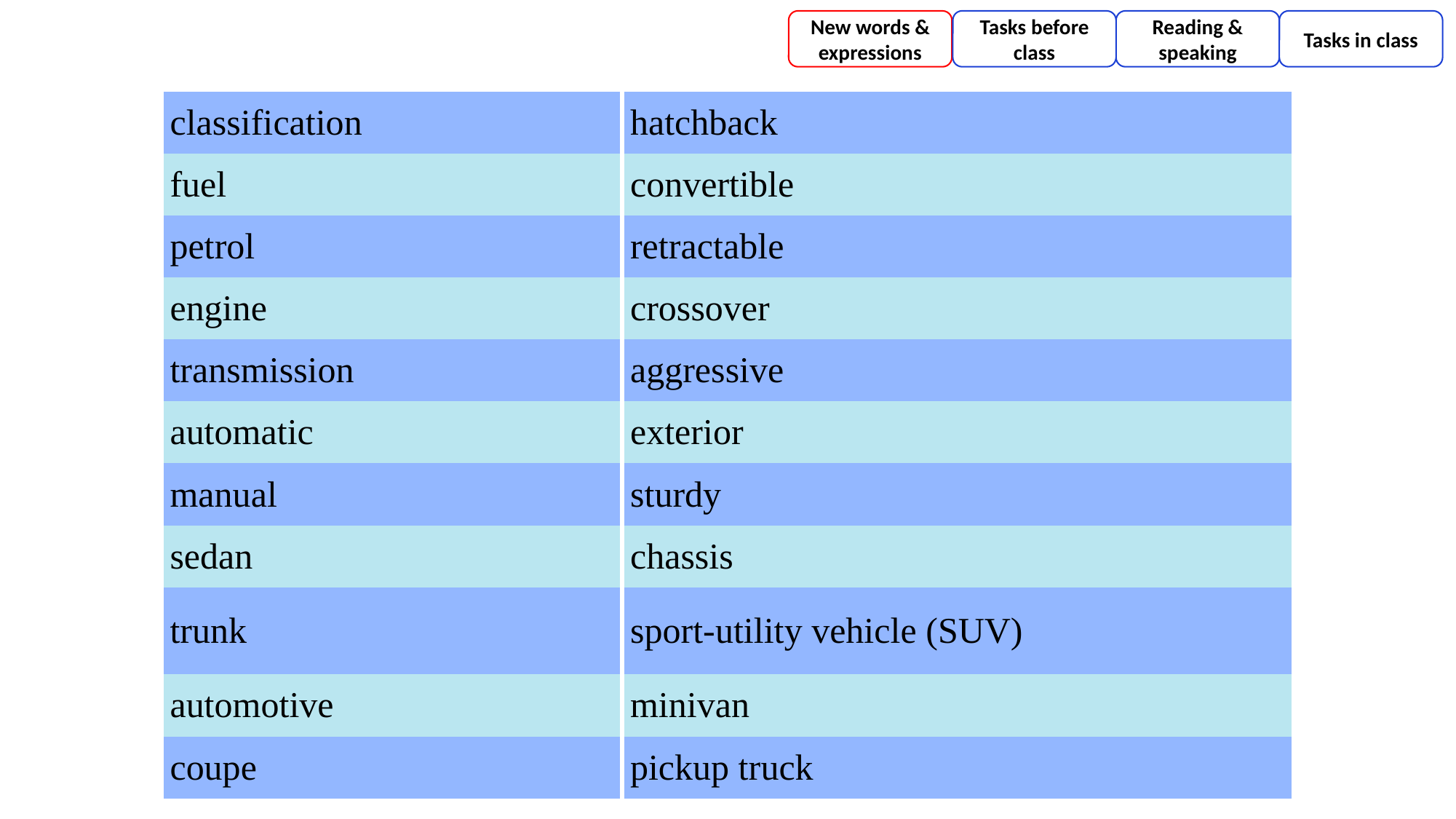

New words & expressions
Tasks before class
Reading & speaking
Tasks in class
| classification | hatchback |
| --- | --- |
| fuel | convertible |
| petrol | retractable |
| engine | crossover |
| transmission | aggressive |
| automatic | exterior |
| manual | sturdy |
| sedan | chassis |
| trunk | sport-utility vehicle (SUV) |
| automotive | minivan |
| coupe | pickup truck |